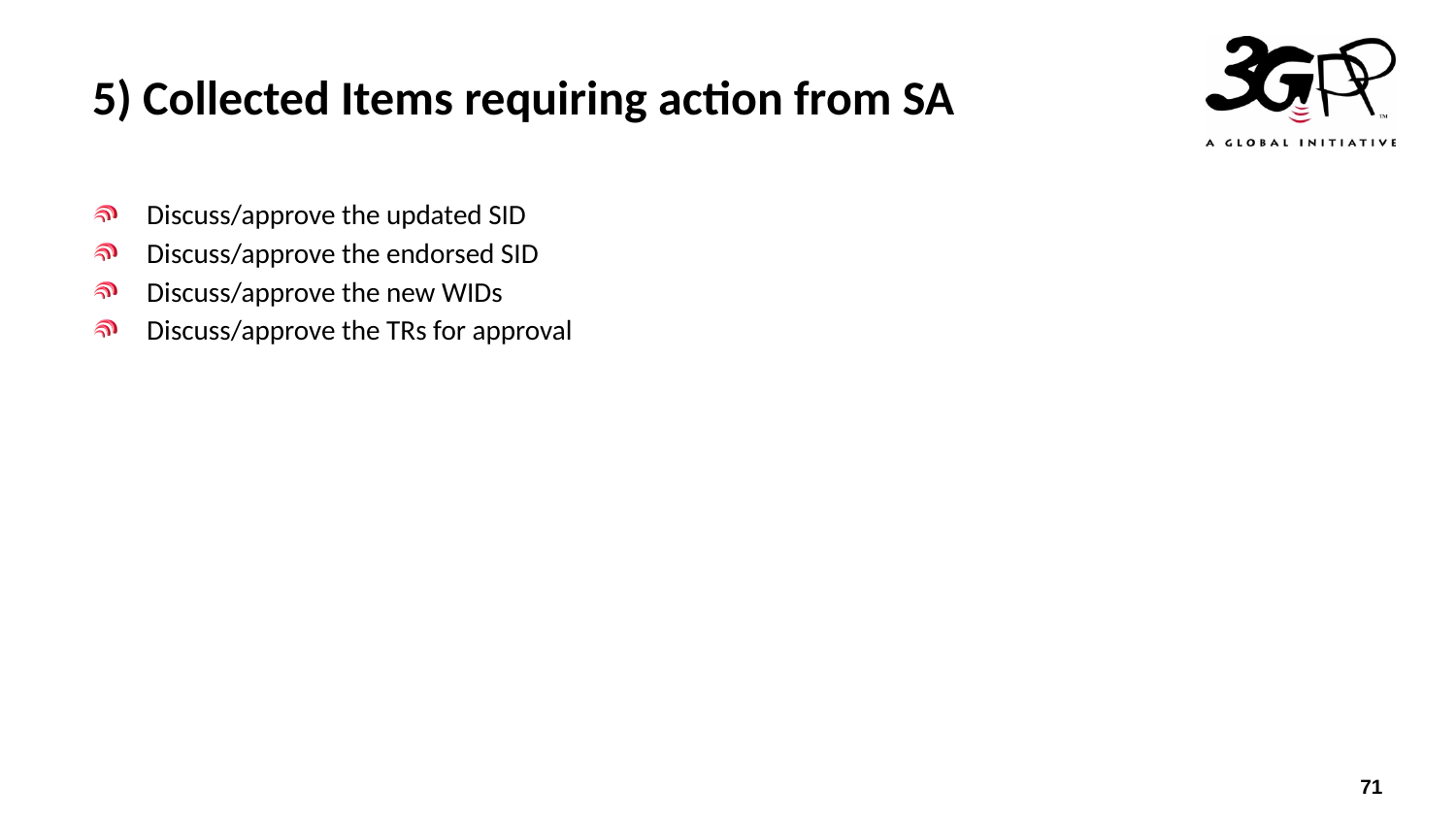

# 5) Collected Items requiring action from SA
Discuss/approve the updated SID
Discuss/approve the endorsed SID
Discuss/approve the new WIDs
Discuss/approve the TRs for approval